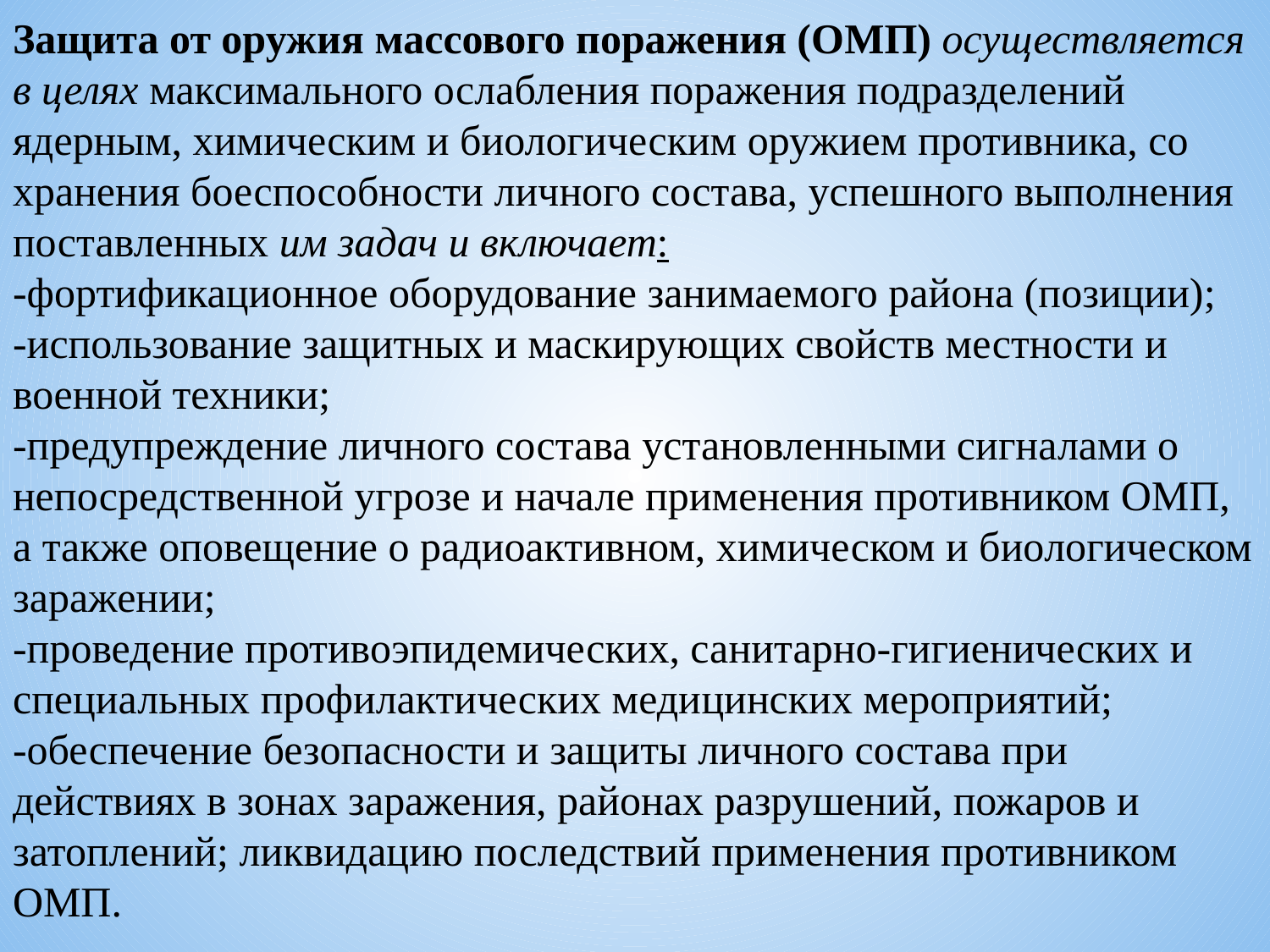

Защита от оружия массового поражения (ОМП) осуществляет­ся в целях максимального ослабления поражения подразделений ядерным, химическим и биологическим оружием противника, со­хранения боеспособности личного состава, успешного выполне­ния поставленных им задач и включает:
-фортификационное обо­рудование занимаемого района (позиции);
-использование защитных и маскирующих свойств местности и военной техники;
-предупреждение личного состава установленными сигналами о непосредственной угрозе и начале применения противником ОМП, а также оповещение о радиоактивном, химическом и био­логическом заражении;
-проведение противоэпидемических, са­нитарно-гигиенических и специальных профилактических меди­цинских мероприятий;
-обеспечение безопасности и защиты личного состава при действиях в зонах заражения, районах разрушений, пожаров и затоплений; ликвидацию последствий приме­нения противником ОМП.